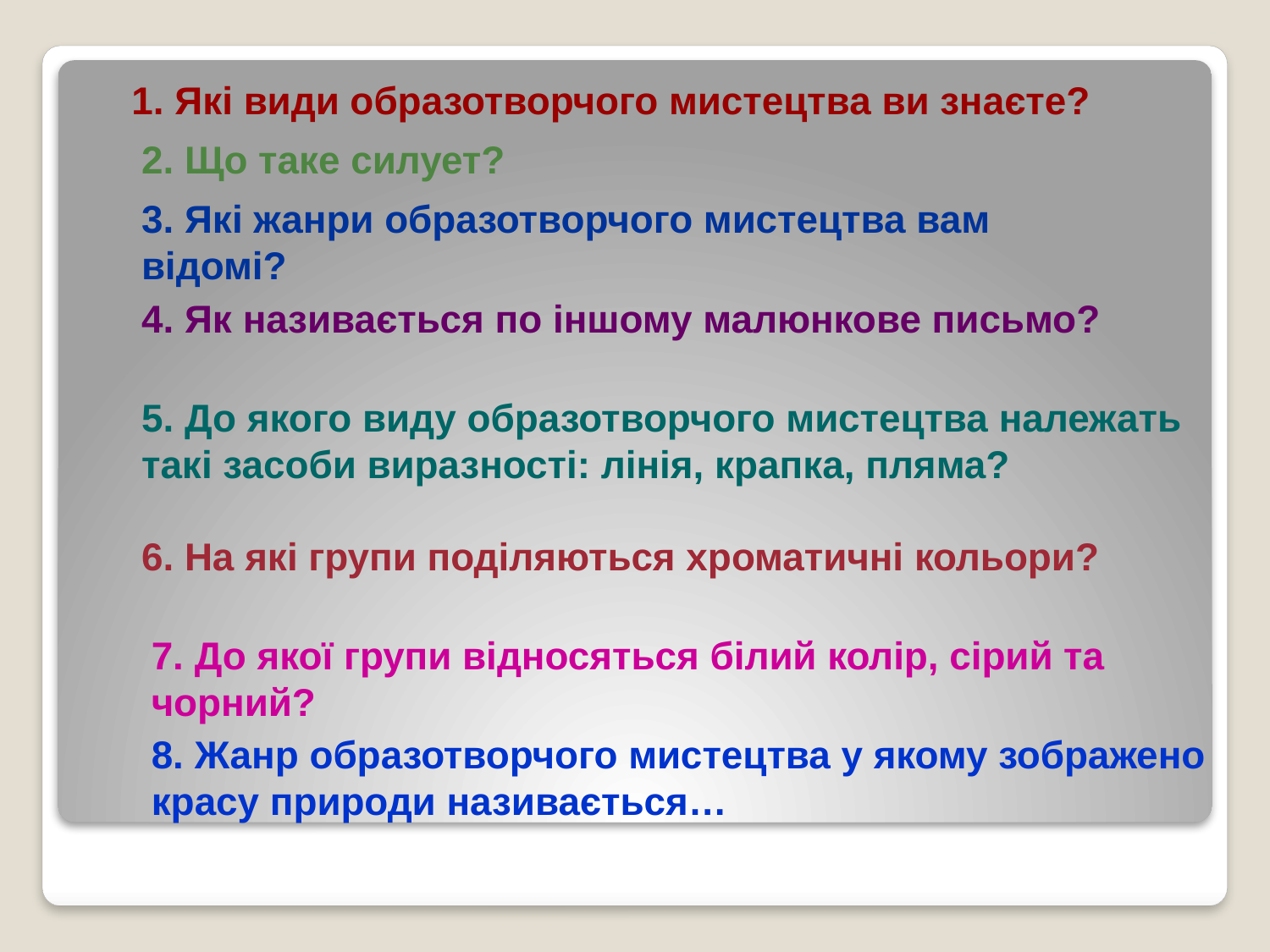

1. Які види образотворчого мистецтва ви знаєте?
2. Що таке силует?
3. Які жанри образотворчого мистецтва вам відомі?
4. Як називається по іншому малюнкове письмо?
5. До якого виду образотворчого мистецтва належать такі засоби виразності: лінія, крапка, пляма?
6. На які групи поділяються хроматичні кольори?
7. До якої групи відносяться білий колір, сірий та чорний?
8. Жанр образотворчого мистецтва у якому зображено красу природи називається…